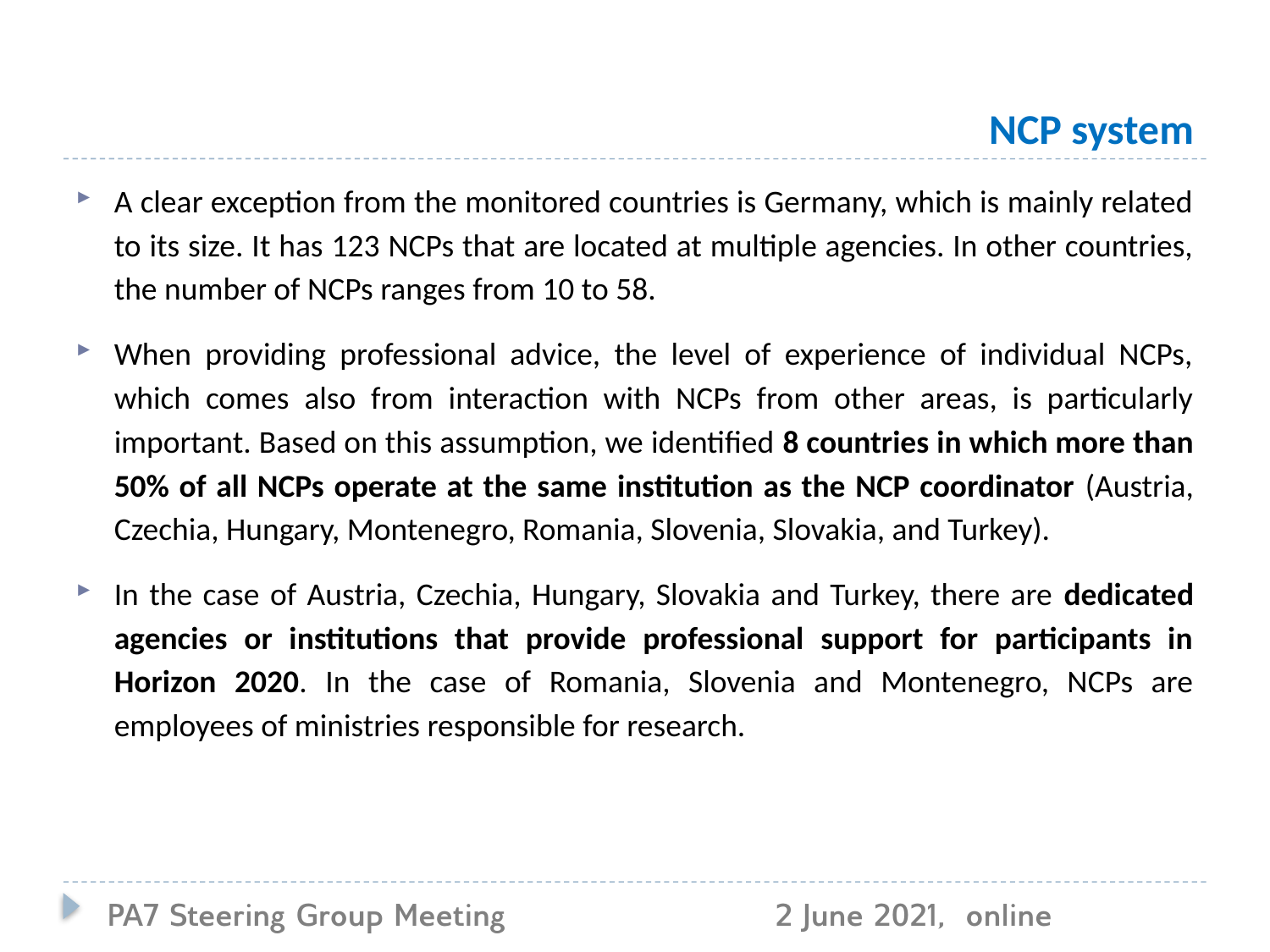

# NCP system
A clear exception from the monitored countries is Germany, which is mainly related to its size. It has 123 NCPs that are located at multiple agencies. In other countries, the number of NCPs ranges from 10 to 58.
When providing professional advice, the level of experience of individual NCPs, which comes also from interaction with NCPs from other areas, is particularly important. Based on this assumption, we identified 8 countries in which more than 50% of all NCPs operate at the same institution as the NCP coordinator (Austria, Czechia, Hungary, Montenegro, Romania, Slovenia, Slovakia, and Turkey).
In the case of Austria, Czechia, Hungary, Slovakia and Turkey, there are dedicated agencies or institutions that provide professional support for participants in Horizon 2020. In the case of Romania, Slovenia and Montenegro, NCPs are employees of ministries responsible for research.

PA7 Steering Group Meeting                          2 June 2021,  online